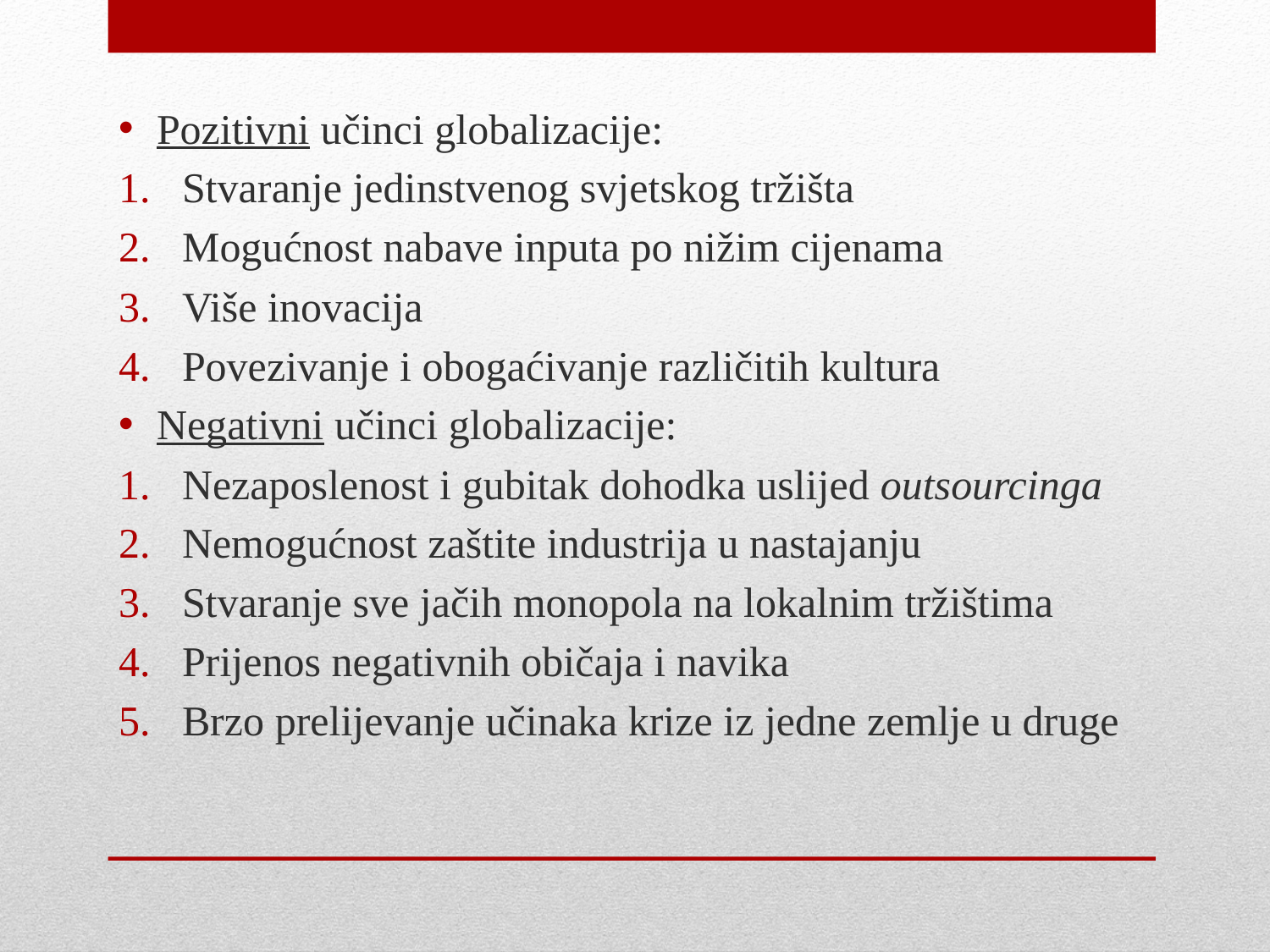

Pozitivni učinci globalizacije:
Stvaranje jedinstvenog svjetskog tržišta
Mogućnost nabave inputa po nižim cijenama
Više inovacija
Povezivanje i obogaćivanje različitih kultura
Negativni učinci globalizacije:
Nezaposlenost i gubitak dohodka uslijed outsourcinga
Nemogućnost zaštite industrija u nastajanju
Stvaranje sve jačih monopola na lokalnim tržištima
Prijenos negativnih običaja i navika
Brzo prelijevanje učinaka krize iz jedne zemlje u druge